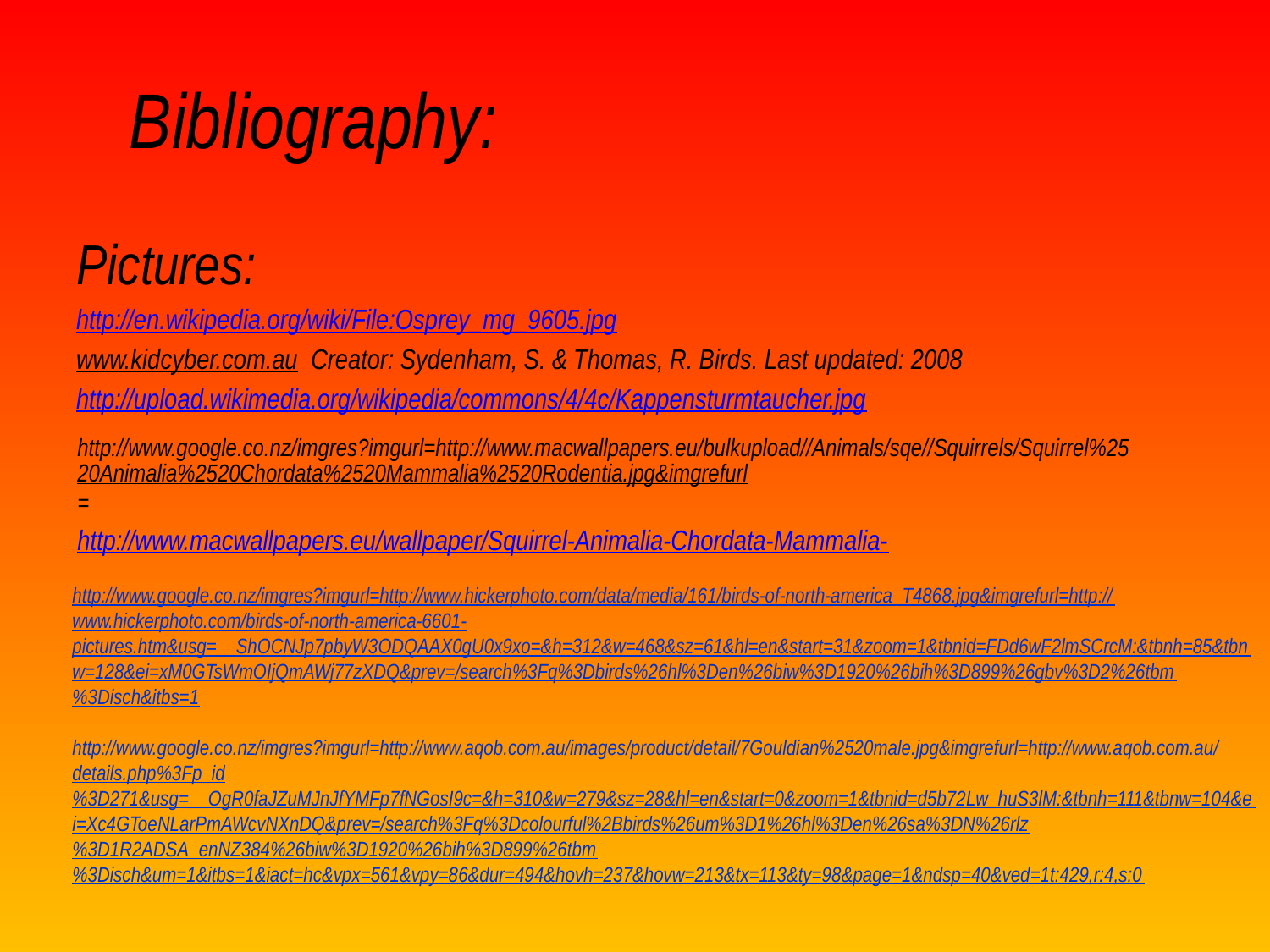

# Bibliography:
Pictures:
http://en.wikipedia.org/wiki/File:Osprey_mg_9605.jpg
www.kidcyber.com.au  Creator: Sydenham, S. & Thomas, R. Birds. Last updated: 2008
http://upload.wikimedia.org/wikipedia/commons/4/4c/Kappensturmtaucher.jpg

http://www.google.co.nz/imgres?imgurl=http://www.macwallpapers.eu/bulkupload//Animals/sqe//Squirrels/Squirrel%2520Animalia%2520Chordata%2520Mammalia%2520Rodentia.jpg&imgrefurl=

http://www.macwallpapers.eu/wallpaper/Squirrel-Animalia-Chordata-Mammalia-

http://www.google.co.nz/imgres?imgurl=http://www.hickerphoto.com/data/media/161/birds-of-north-america_T4868.jpg&imgrefurl=http://www.hickerphoto.com/birds-of-north-america-6601-pictures.htm&usg=__ShOCNJp7pbyW3ODQAAX0gU0x9xo=&h=312&w=468&sz=61&hl=en&start=31&zoom=1&tbnid=FDd6wF2lmSCrcM:&tbnh=85&tbnw=128&ei=xM0GTsWmOIjQmAWj77zXDQ&prev=/search%3Fq%3Dbirds%26hl%3Den%26biw%3D1920%26bih%3D899%26gbv%3D2%26tbm%3Disch&itbs=1

http://www.google.co.nz/imgres?imgurl=http://www.aqob.com.au/images/product/detail/7Gouldian%2520male.jpg&imgrefurl=http://www.aqob.com.au/details.php%3Fp_id%3D271&usg=__OgR0faJZuMJnJfYMFp7fNGosI9c=&h=310&w=279&sz=28&hl=en&start=0&zoom=1&tbnid=d5b72Lw_huS3lM:&tbnh=111&tbnw=104&ei=Xc4GToeNLarPmAWcvNXnDQ&prev=/search%3Fq%3Dcolourful%2Bbirds%26um%3D1%26hl%3Den%26sa%3DN%26rlz%3D1R2ADSA_enNZ384%26biw%3D1920%26bih%3D899%26tbm%3Disch&um=1&itbs=1&iact=hc&vpx=561&vpy=86&dur=494&hovh=237&hovw=213&tx=113&ty=98&page=1&ndsp=40&ved=1t:429,r:4,s:0